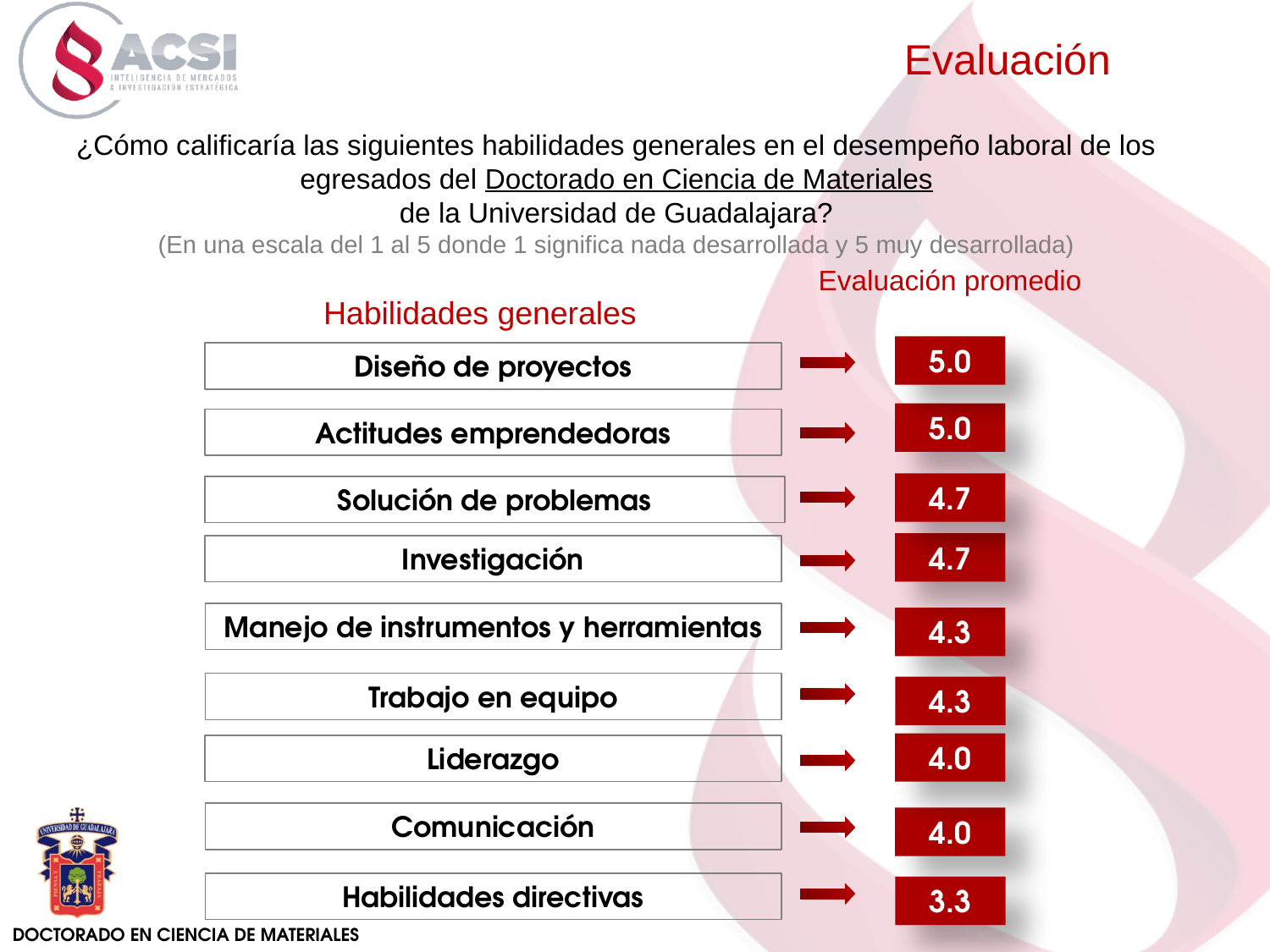

Evaluación
¿Cómo calificaría las siguientes habilidades generales en el desempeño laboral de los egresados del Doctorado en Ciencia de Materiales
de la Universidad de Guadalajara?
(En una escala del 1 al 5 donde 1 significa nada desarrollada y 5 muy desarrollada)
Evaluación promedio
Habilidades generales
5.0
Diseño de proyectos

5.0
Actitudes emprendedoras

4.7
Solución de problemas

4.7
Investigación

Manejo de instrumentos y herramientas
4.3

Trabajo en equipo
4.3

4.0
Liderazgo

Comunicación
4.0

Habilidades directivas
3.3